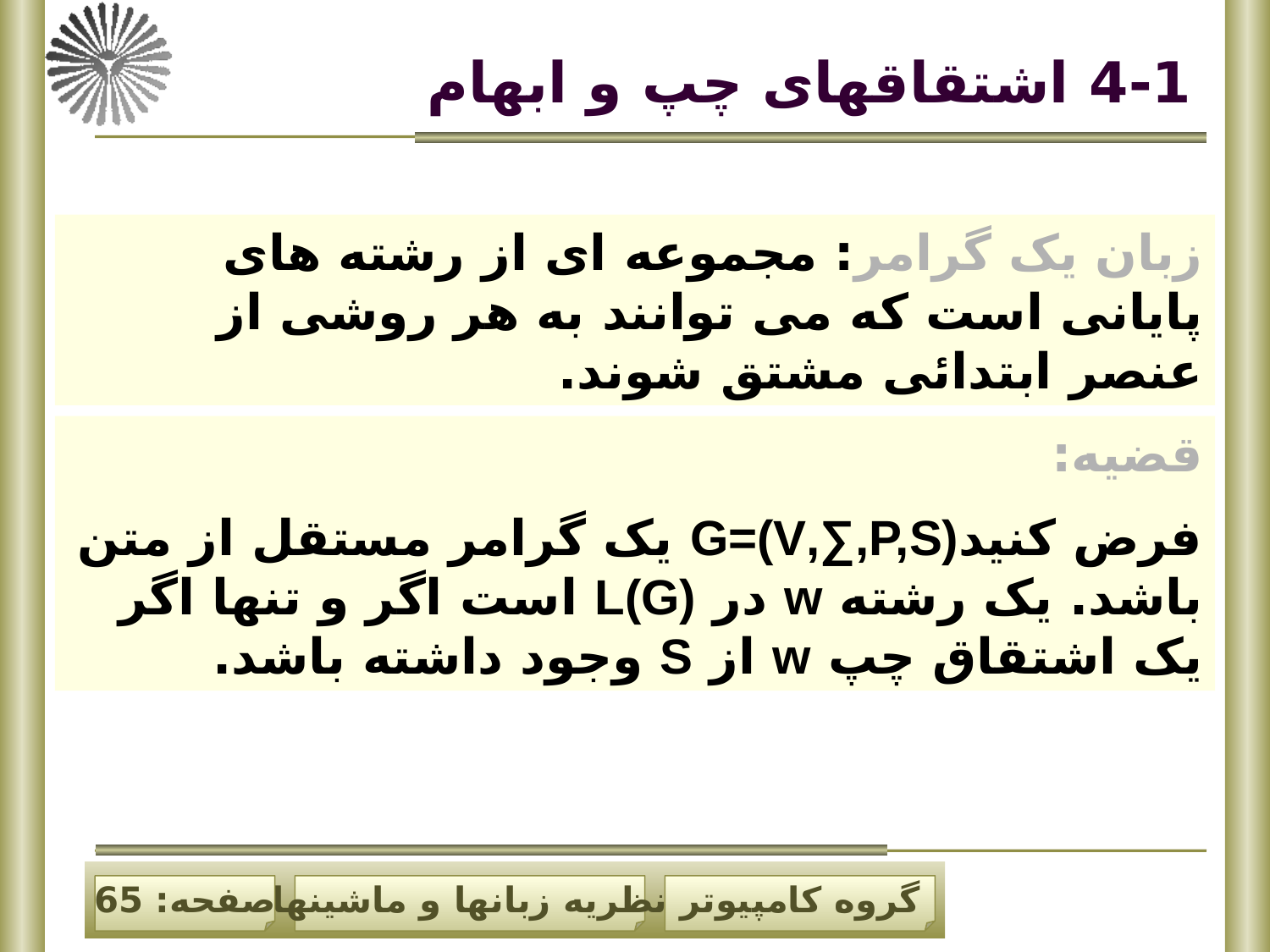

# 4-1 اشتقاقهای چپ و ابهام
زبان یک گرامر: مجموعه ای از رشته های پایانی است که می توانند به هر روشی از عنصر ابتدائی مشتق شوند.
قضیه:
فرض کنیدG=(V,∑,P,S) یک گرامر مستقل از متن باشد. یک رشته w در L(G) است اگر و تنها اگر یک اشتقاق چپ w از S وجود داشته باشد.